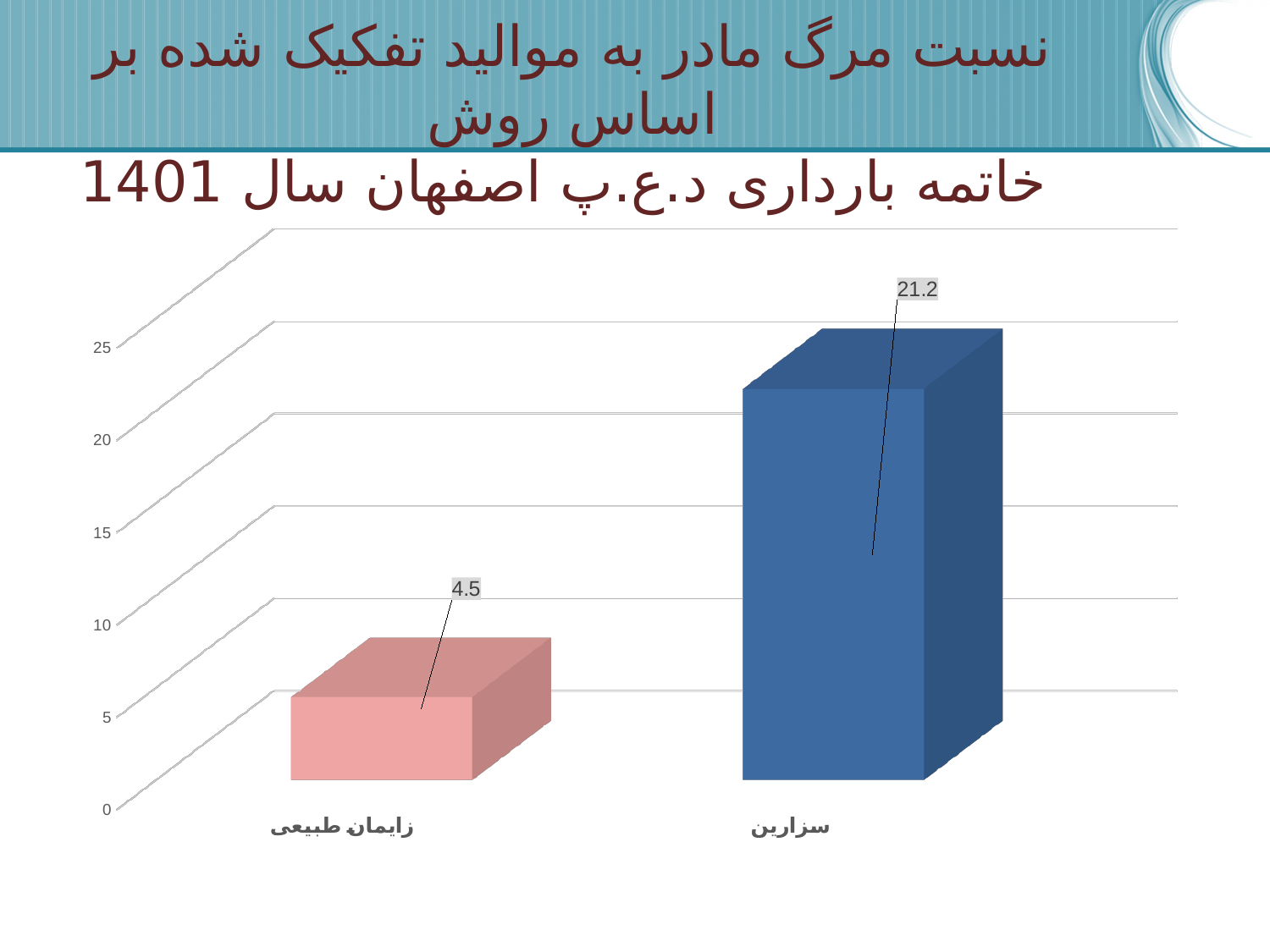

#

نسبت مرگ مادر به موالید تفکیک شده بر اساس روش
 خاتمه بارداری د.ع.پ اصفهان سال 1401

[unsupported chart]